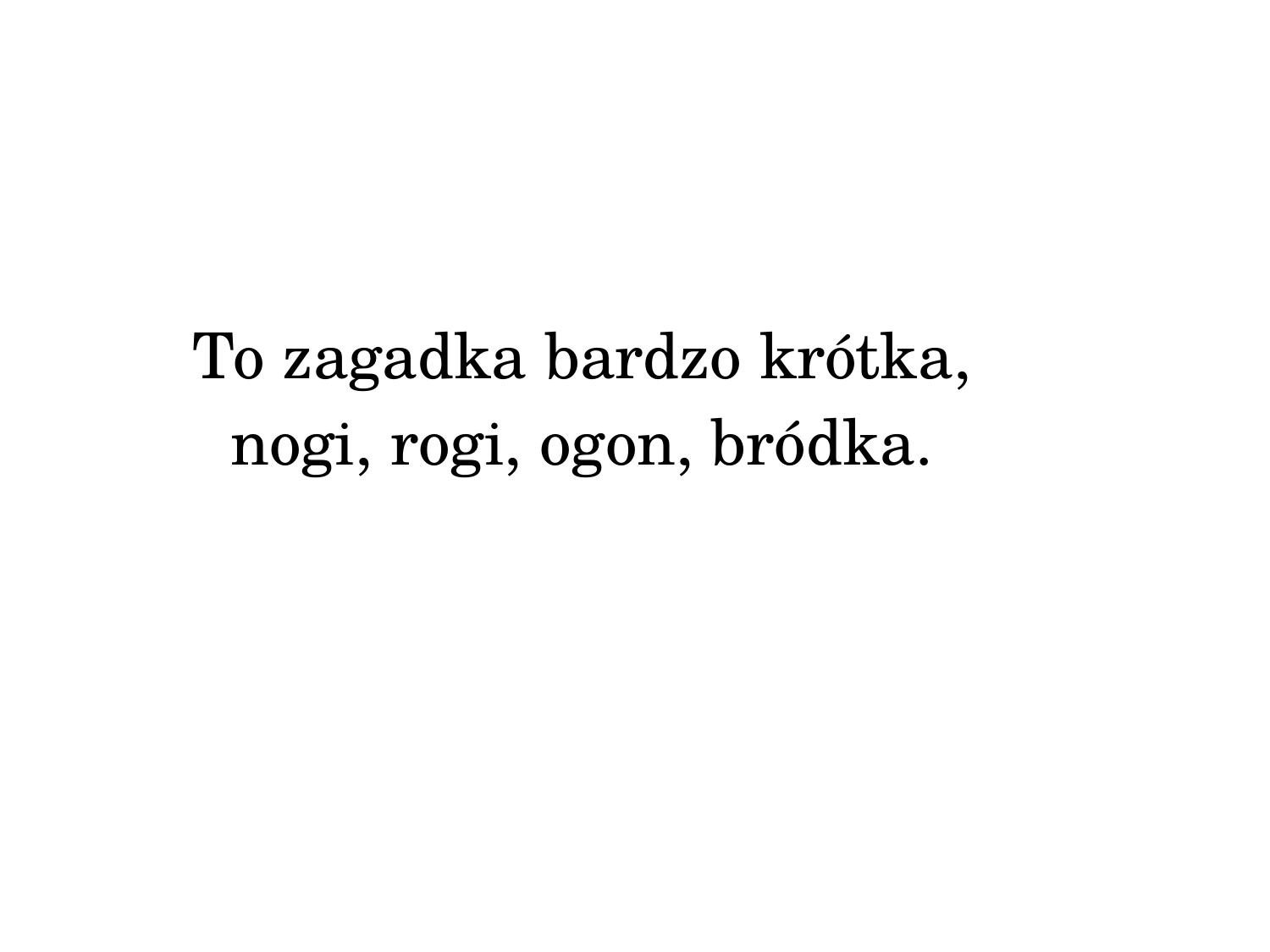

#

To zagadka bardzo krótka,
nogi, rogi, ogon, bródka.